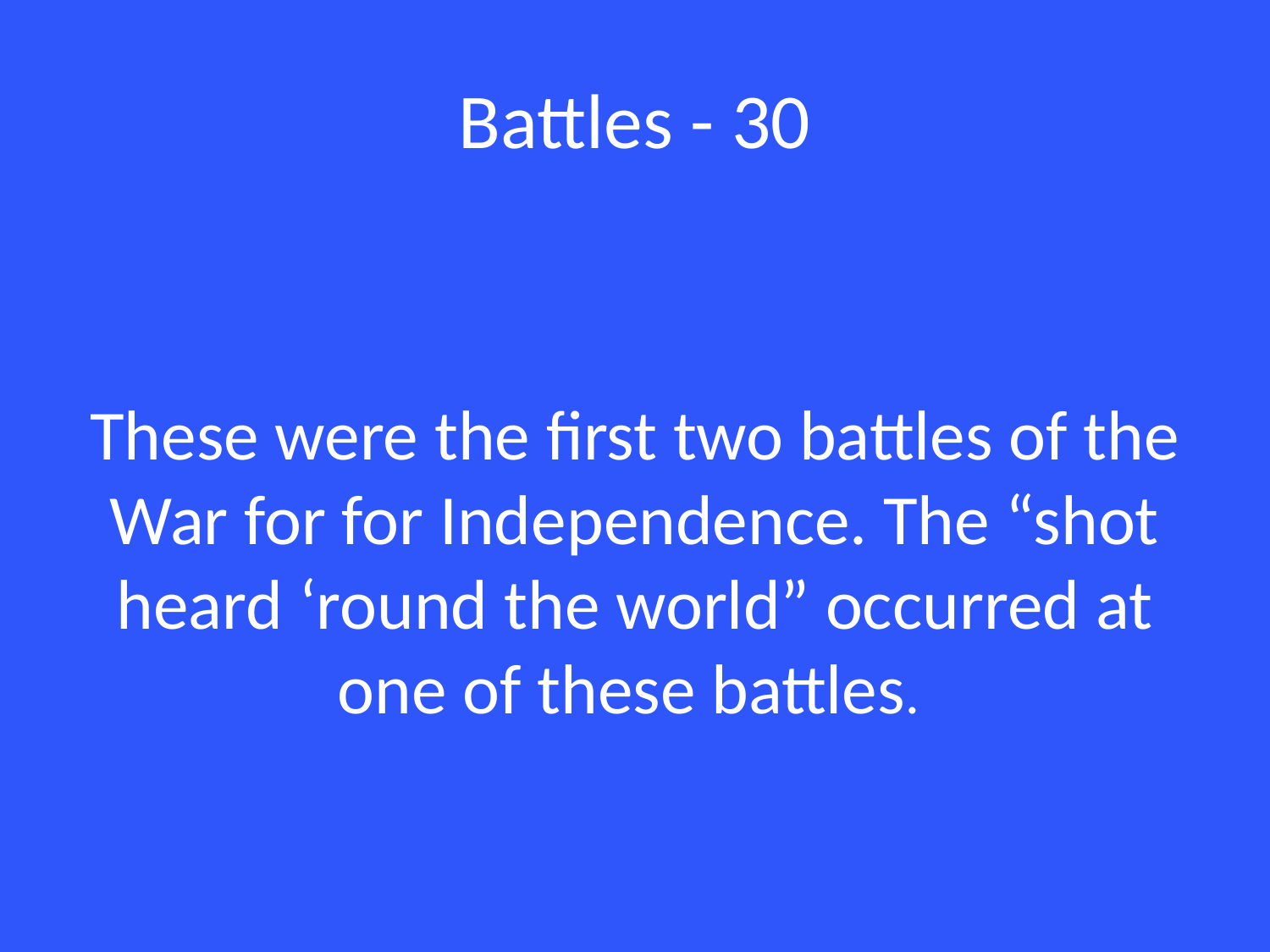

# Battles - 30

These were the first two battles of the War for for Independence. The “shot heard ‘round the world” occurred at one of these battles.